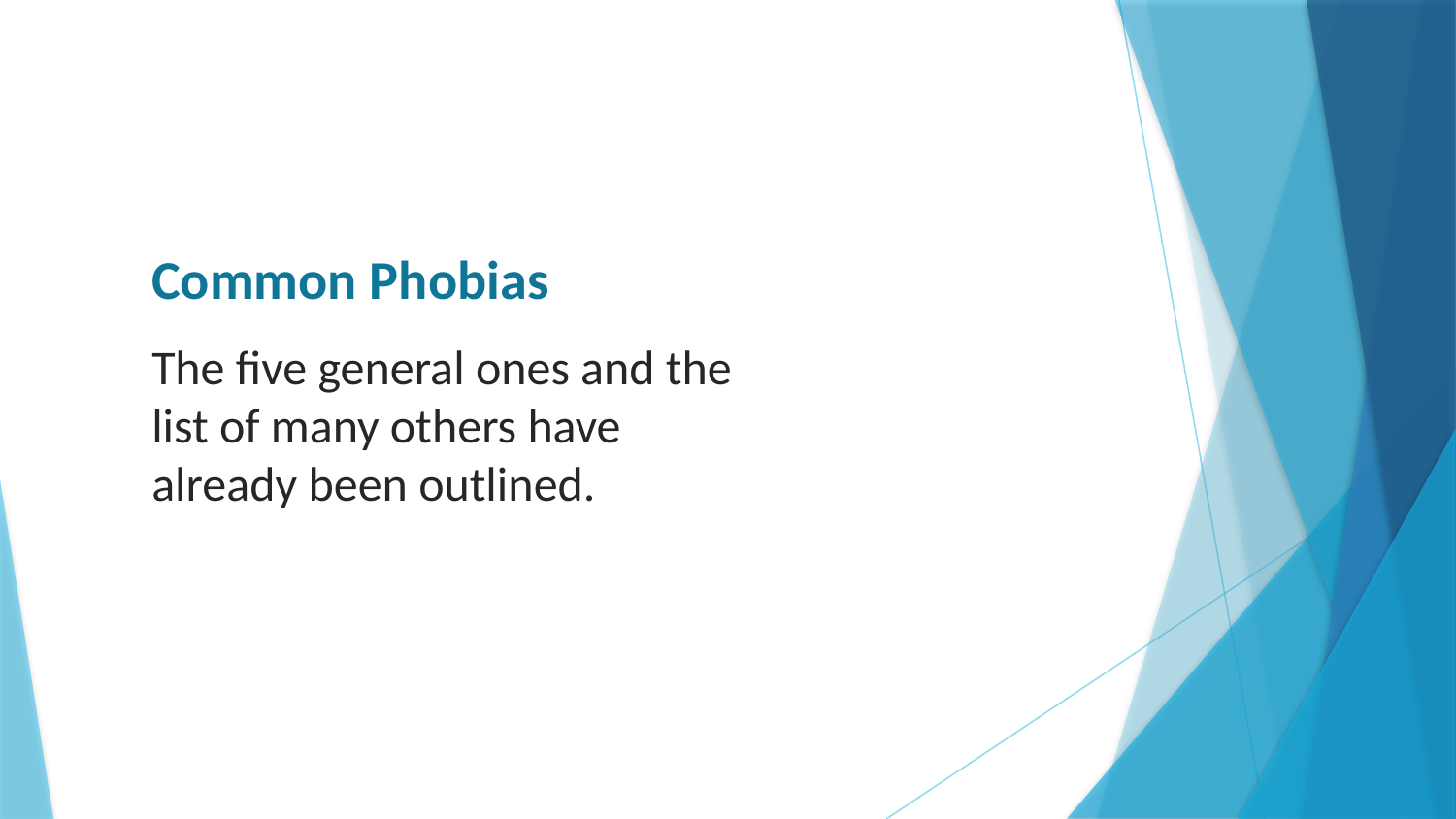

# Common Phobias
The five general ones and the list of many others have already been outlined.